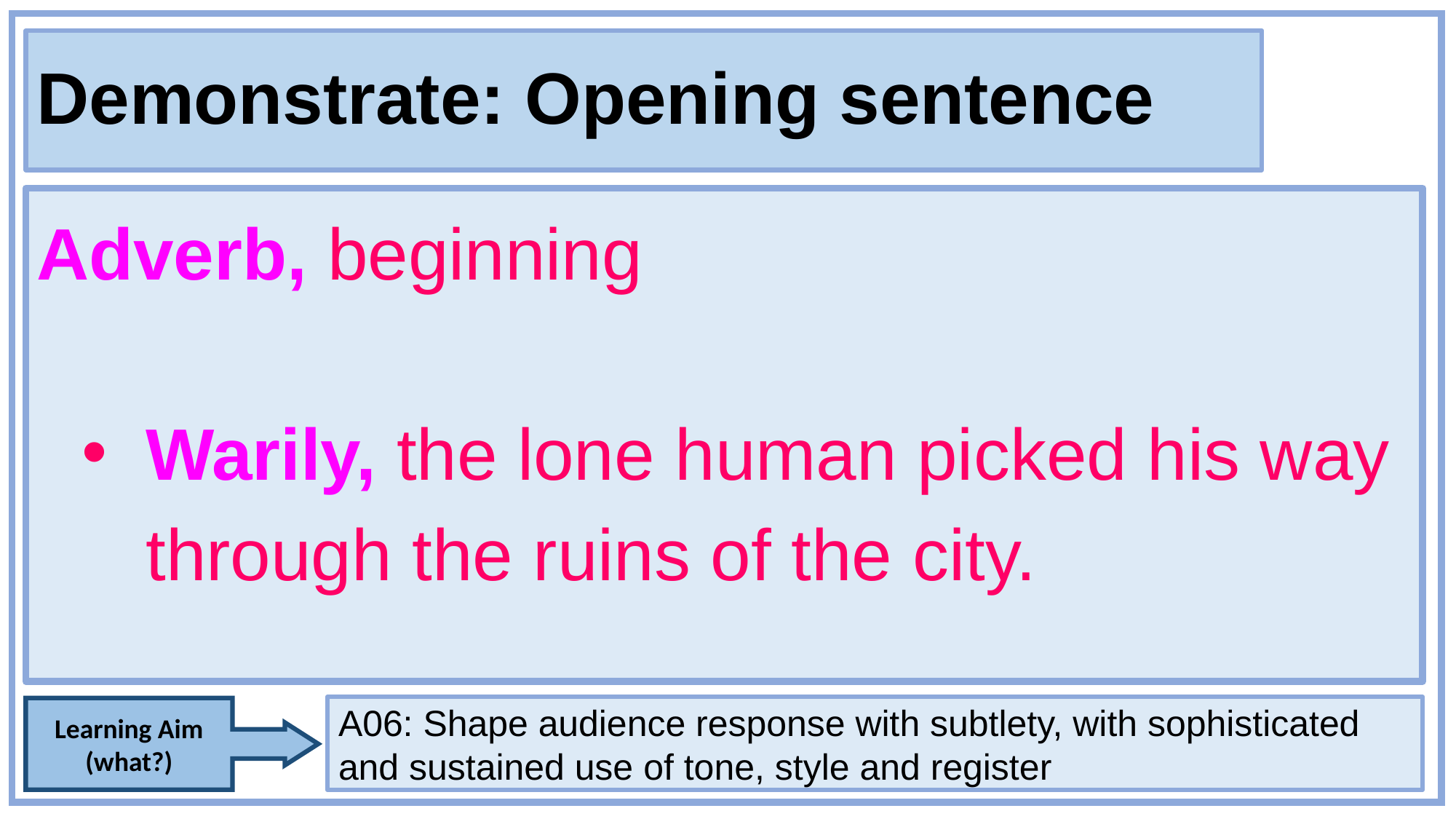

# Demonstrate: Opening sentence
Adverb, beginning

Warily, the lone human picked his way through the ruins of the city.

A06: Shape audience response with subtlety, with sophisticated and sustained use of tone, style and register
Learning Aim
(what?)